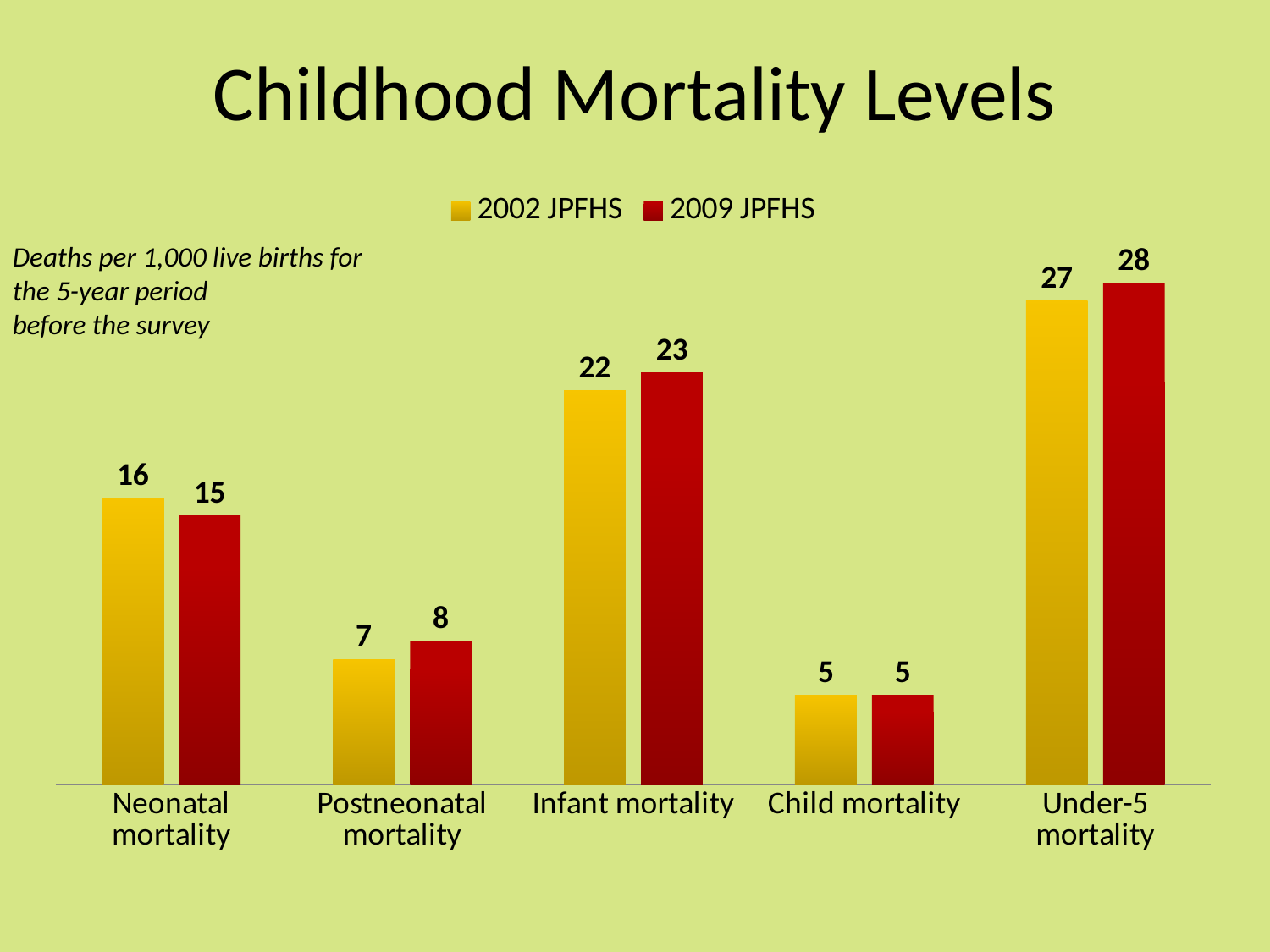

# Childhood Mortality Levels

### Chart

| Category | 2002 JPFHS | 2009 JPFHS |
|---|---|---|
| Neonatal mortality | 16.0 | 15.0 |
| Postneonatal mortality | 7.0 | 8.0 |
| Infant mortality | 22.0 | 23.0 |
| Child mortality | 5.0 | 5.0 |
| Under-5 mortality | 27.0 | 28.0 |
Deaths per 1,000 live births for the 5-year period
before the survey